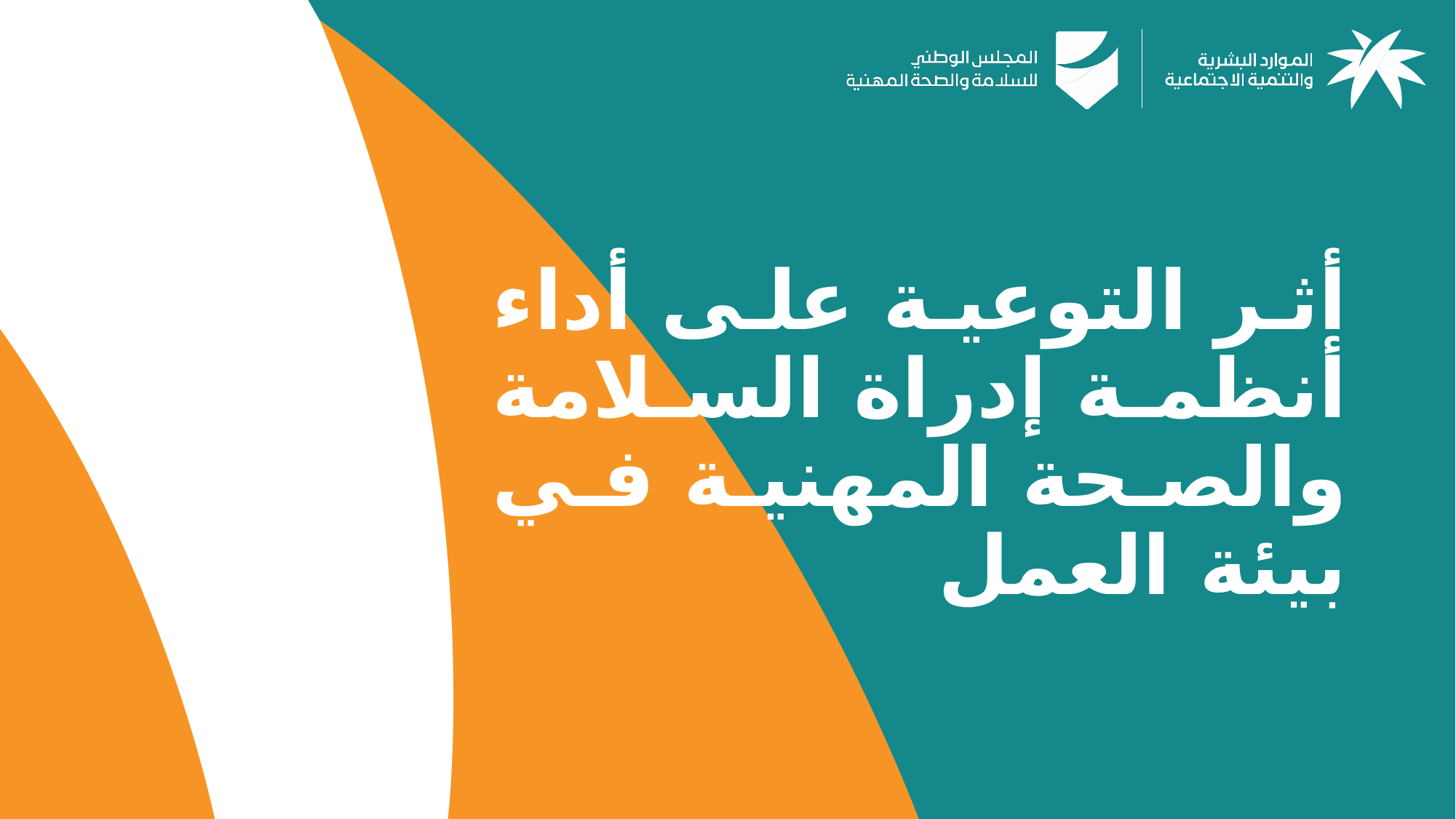

# أثر التوعية على أداء أنظمة إدراة السلامة والصحة المهنية في بيئة العمل